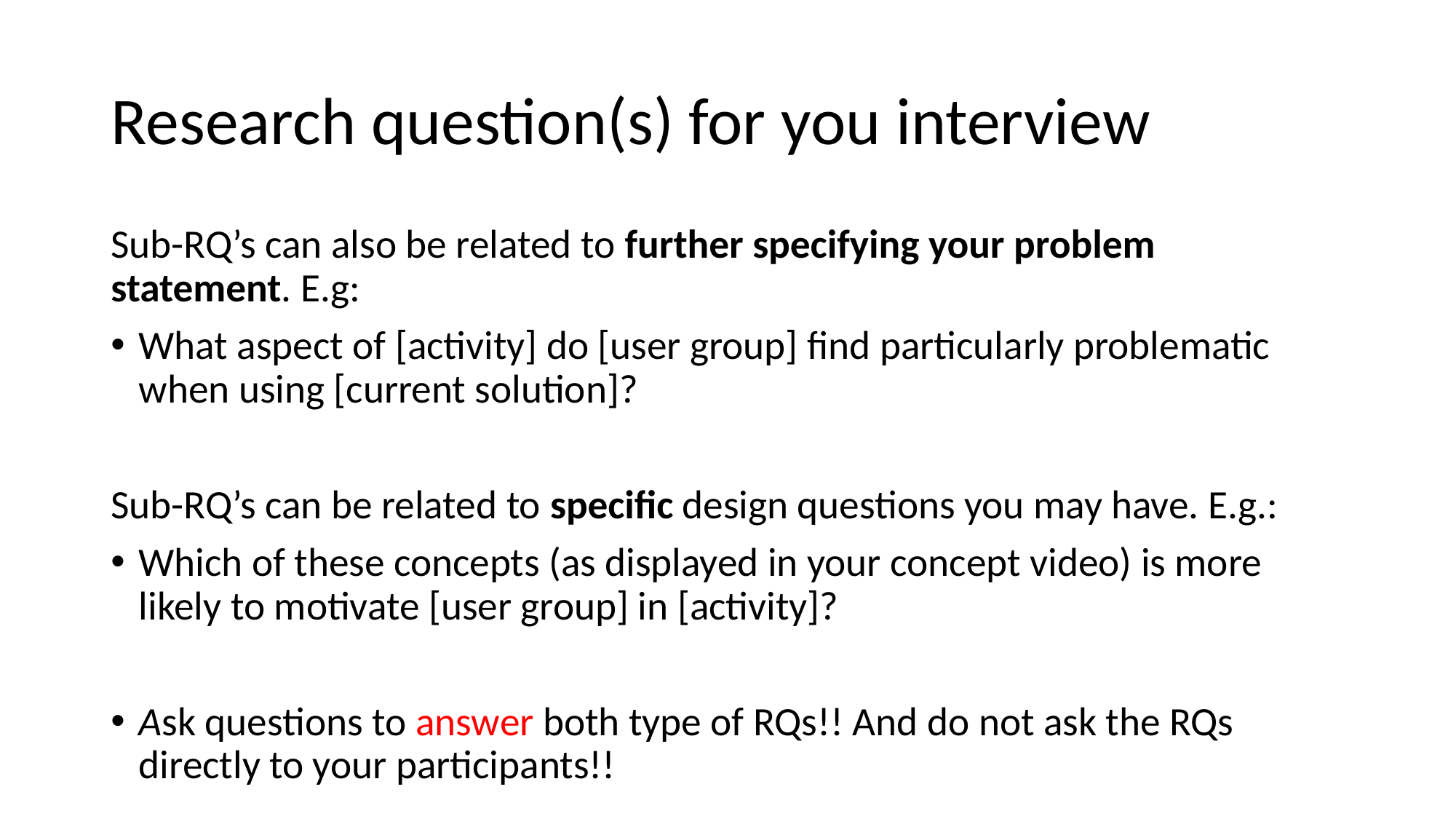

# Research question(s) for you interview
Sub-RQ’s can also be related to further specifying your problem statement. E.g:
What aspect of [activity] do [user group] find particularly problematic when using [current solution]?

Sub-RQ’s can be related to specific design questions you may have. E.g.:
Which of these concepts (as displayed in your concept video) is more likely to motivate [user group] in [activity]?

Ask questions to answer both type of RQs!! And do not ask the RQs directly to your participants!!